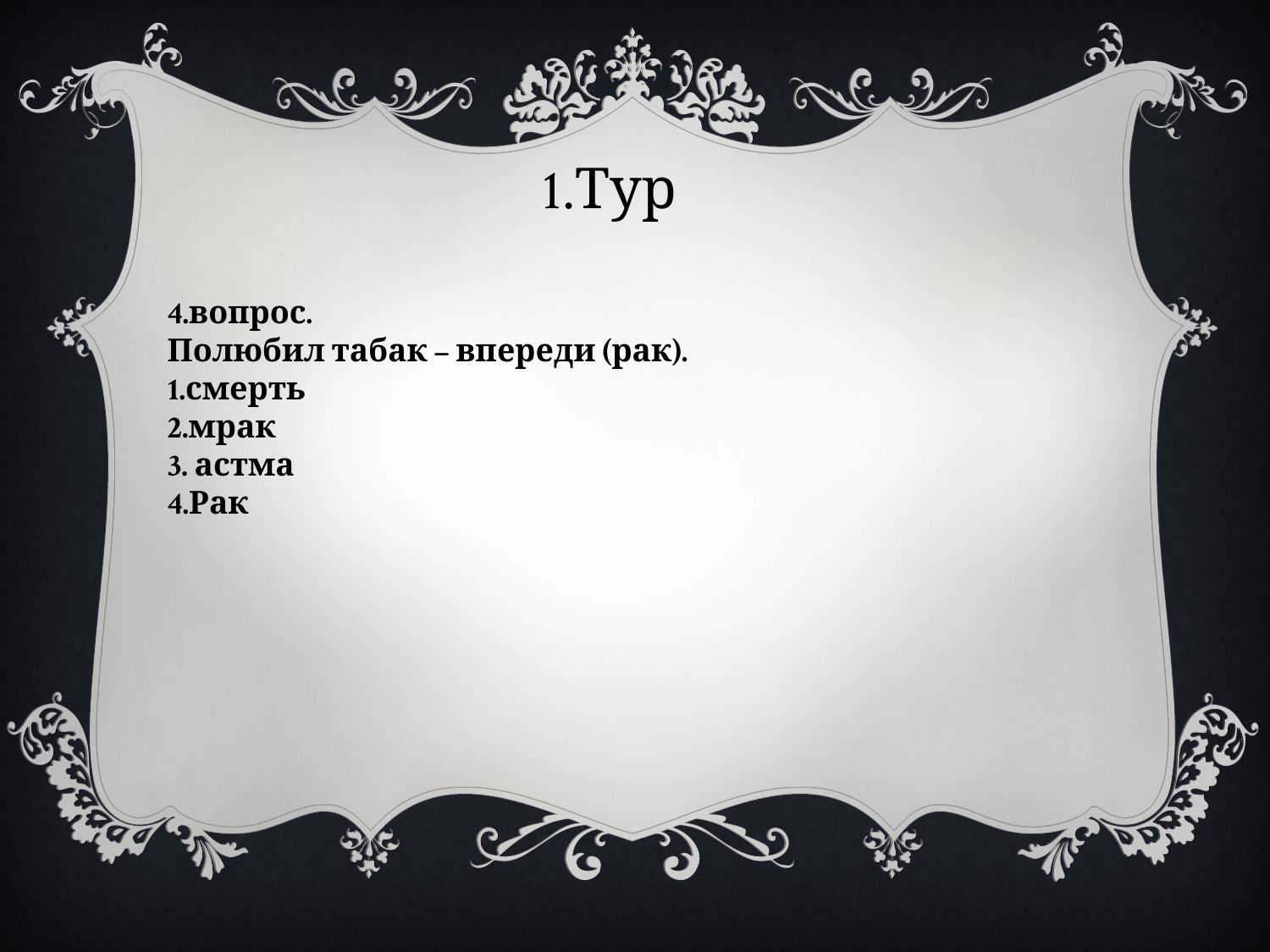

1.Тур
4.вопрос.
Полюбил табак – впереди (рак).
1.смерть
2.мрак
3. астма
4.Рак